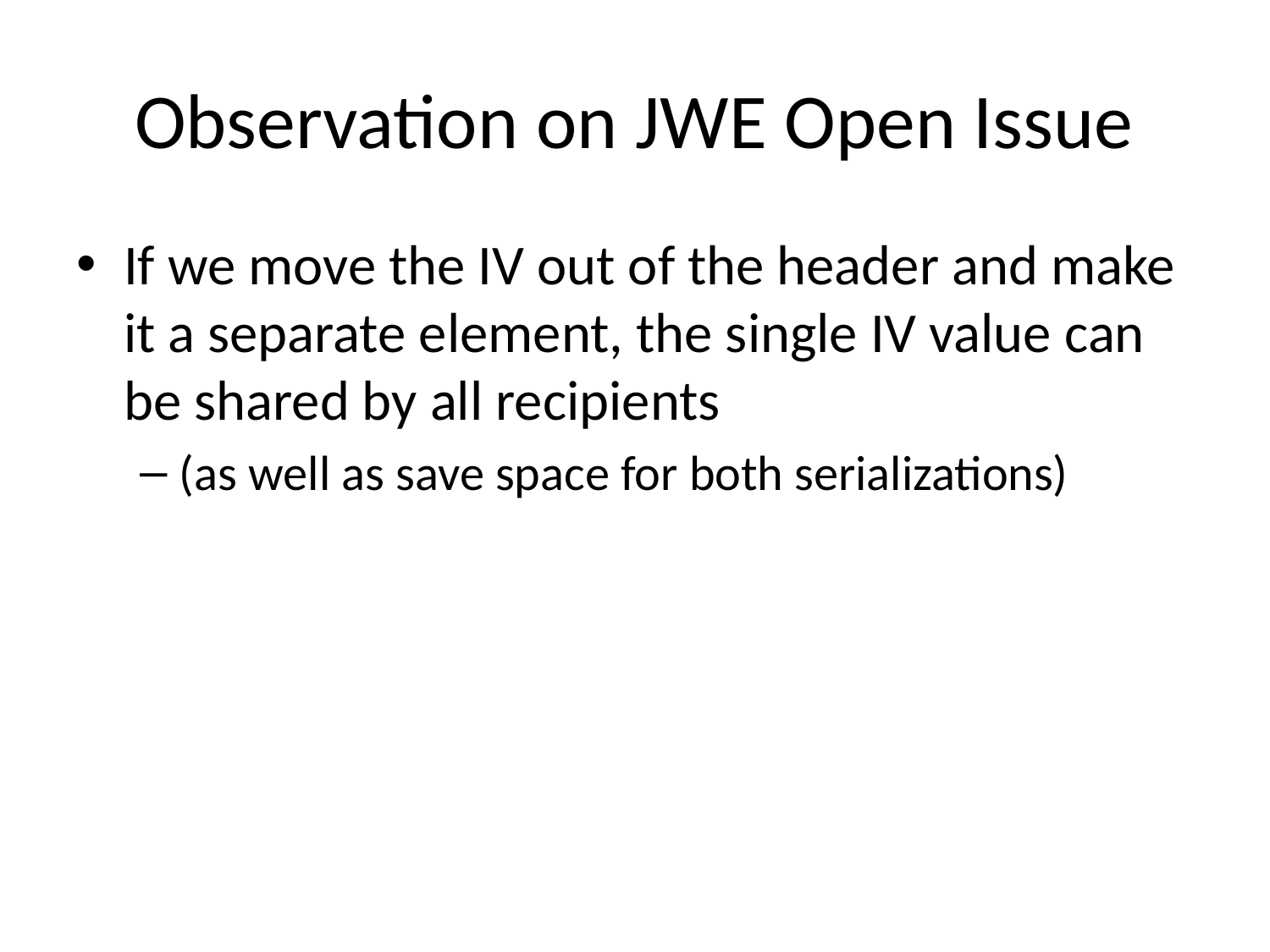

# Observation on JWE Open Issue
If we move the IV out of the header and make it a separate element, the single IV value can be shared by all recipients
(as well as save space for both serializations)